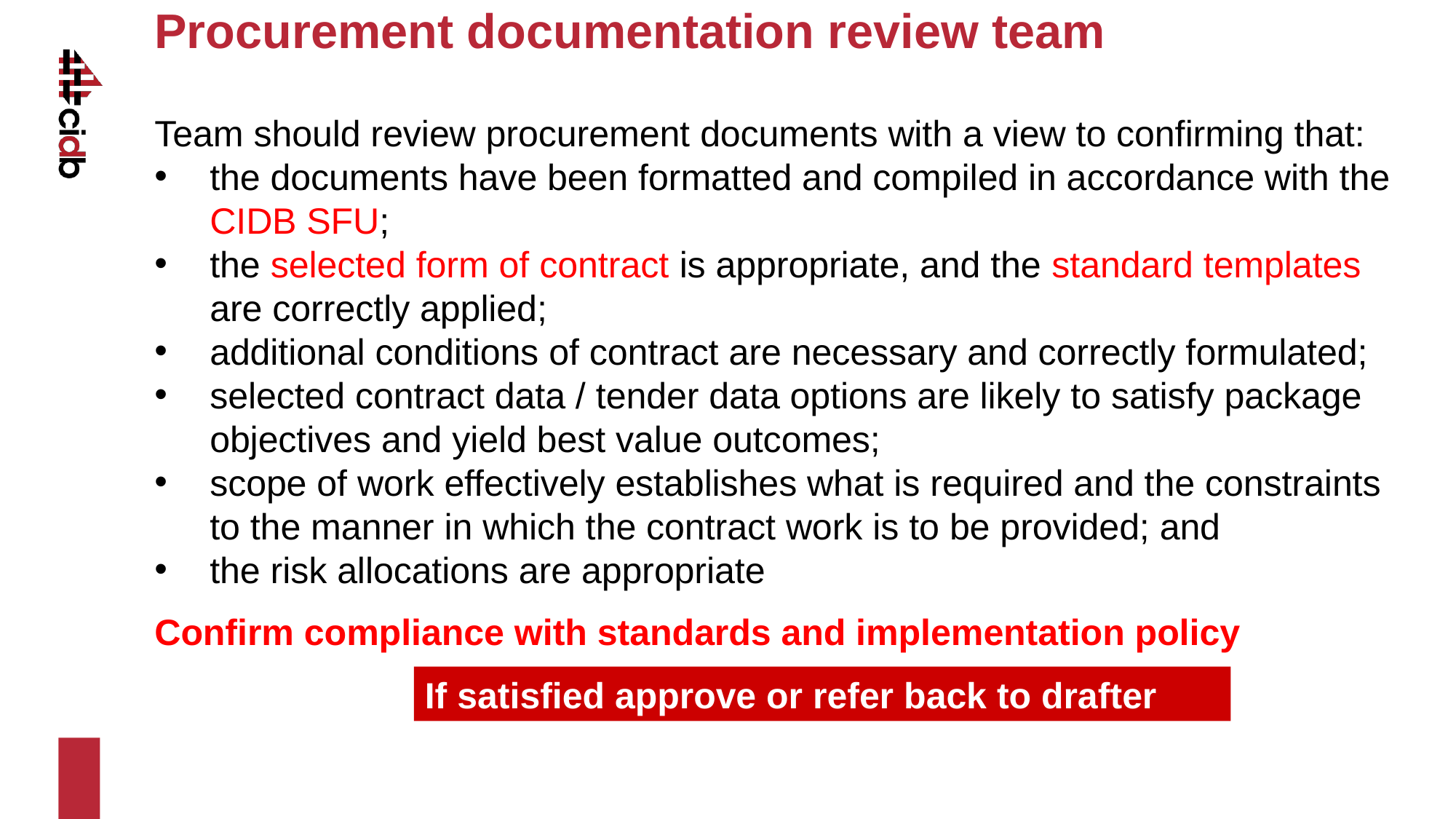

# Procurement documentation review team

Team should review procurement documents with a view to confirming that:
the documents have been formatted and compiled in accordance with the CIDB SFU;
the selected form of contract is appropriate, and the standard templates are correctly applied;
additional conditions of contract are necessary and correctly formulated;
selected contract data / tender data options are likely to satisfy package objectives and yield best value outcomes;
scope of work effectively establishes what is required and the constraints to the manner in which the contract work is to be provided; and
the risk allocations are appropriate
Confirm compliance with standards and implementation policy

If satisfied approve or refer back to drafter